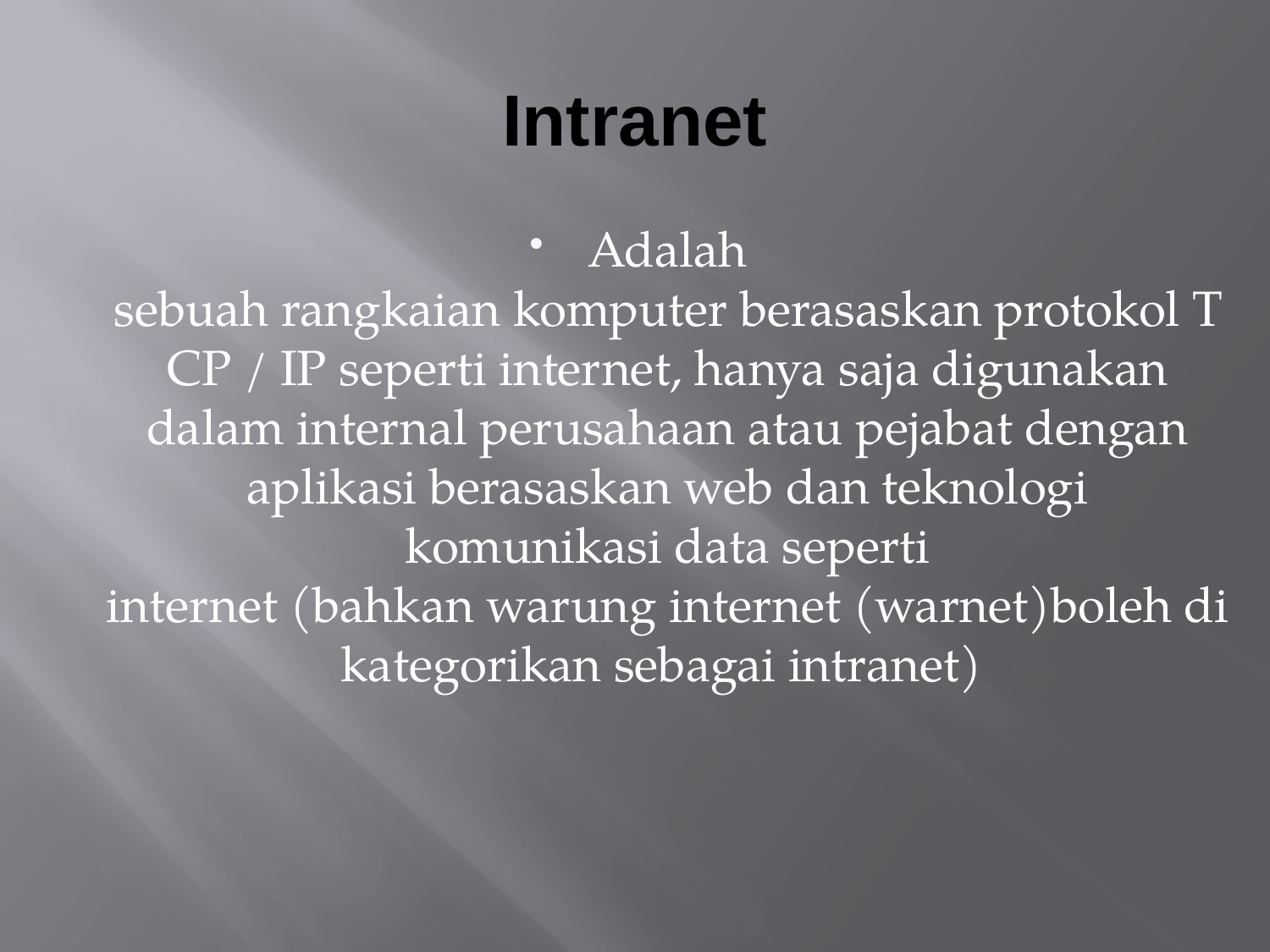

# Intranet
Adalah sebuah rangkaian komputer berasaskan protokol TCP / IP seperti internet, hanya saja digunakan dalam internal perusahaan atau pejabat dengan aplikasi berasaskan web dan teknologi komunikasi data seperti internet (bahkan warung internet (warnet)boleh dikategorikan sebagai intranet)